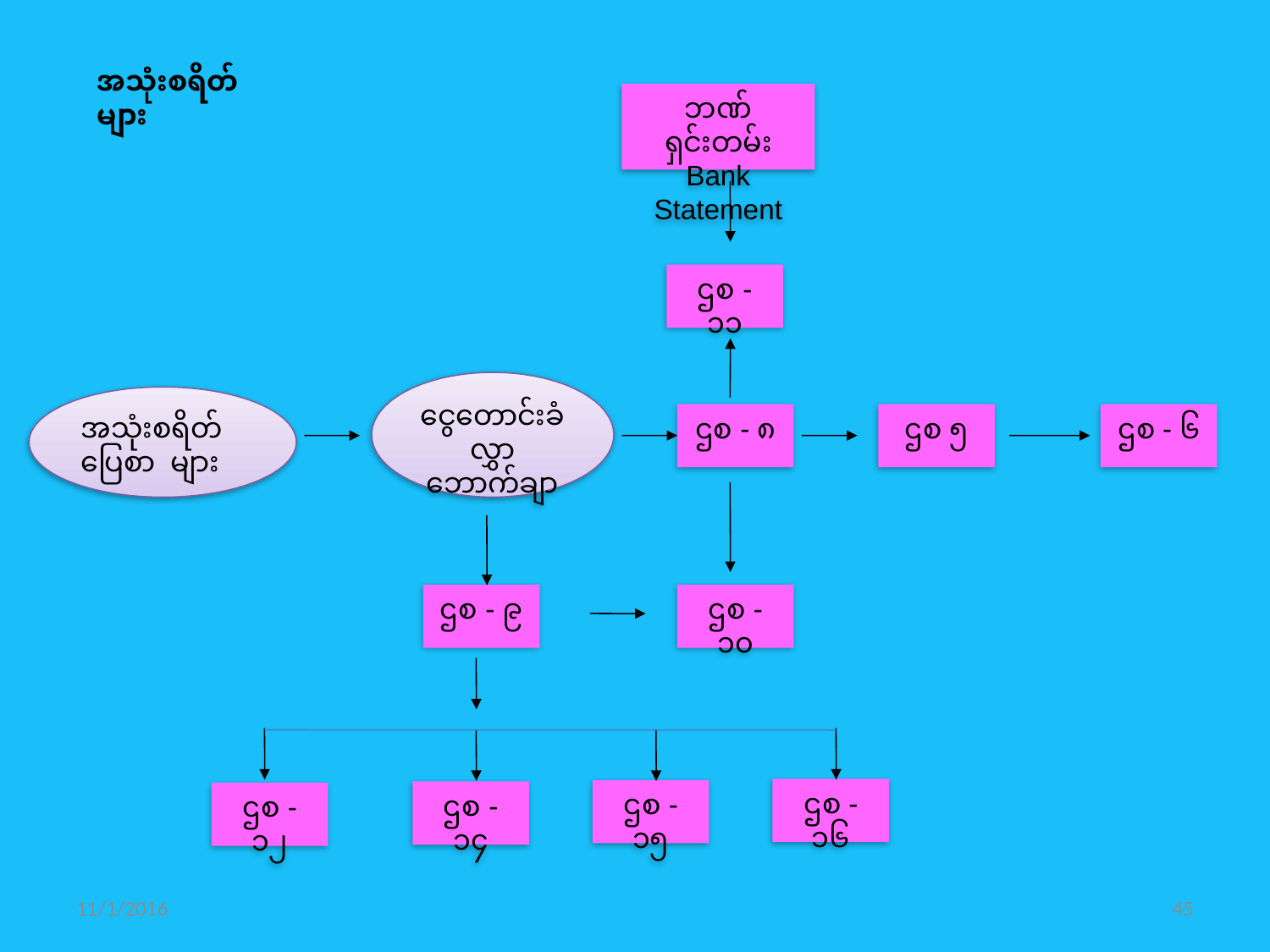

အသုံးစရိတ်များ

ဘဏ်ရှင်းတမ်း
Bank Statement

ဌစ - ၁၁

ငွေတောင်းခံလွှာ
ဘောက်ချာ
အသုံးစရိတ်ပြေစာ  များ
ဌစ - ၈
ဌစ ၅
ဌစ - ၆

ဌစ - ၉
ဌစ - ၁၀

ဌစ - ၁၆
ဌစ - ၁၅
ဌစ - ၁၄
ဌစ - ၁၂
11/1/2016
45